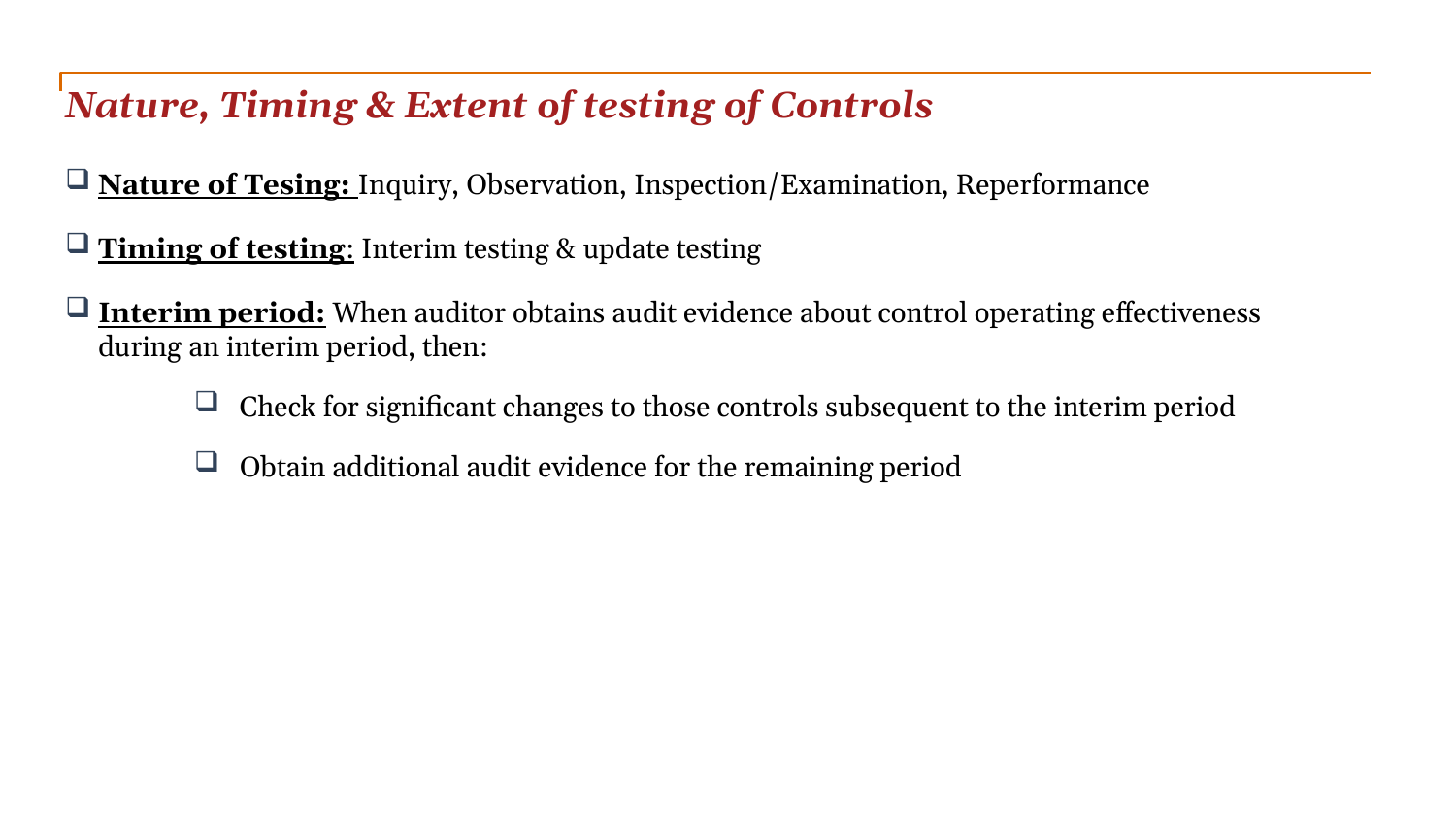

Nature, Timing & Extent of testing of Controls
Nature of Tesing: Inquiry, Observation, Inspection/Examination, Reperformance
Timing of testing: Interim testing & update testing
Interim period: When auditor obtains audit evidence about control operating effectiveness during an interim period, then:
Check for significant changes to those controls subsequent to the interim period
Obtain additional audit evidence for the remaining period